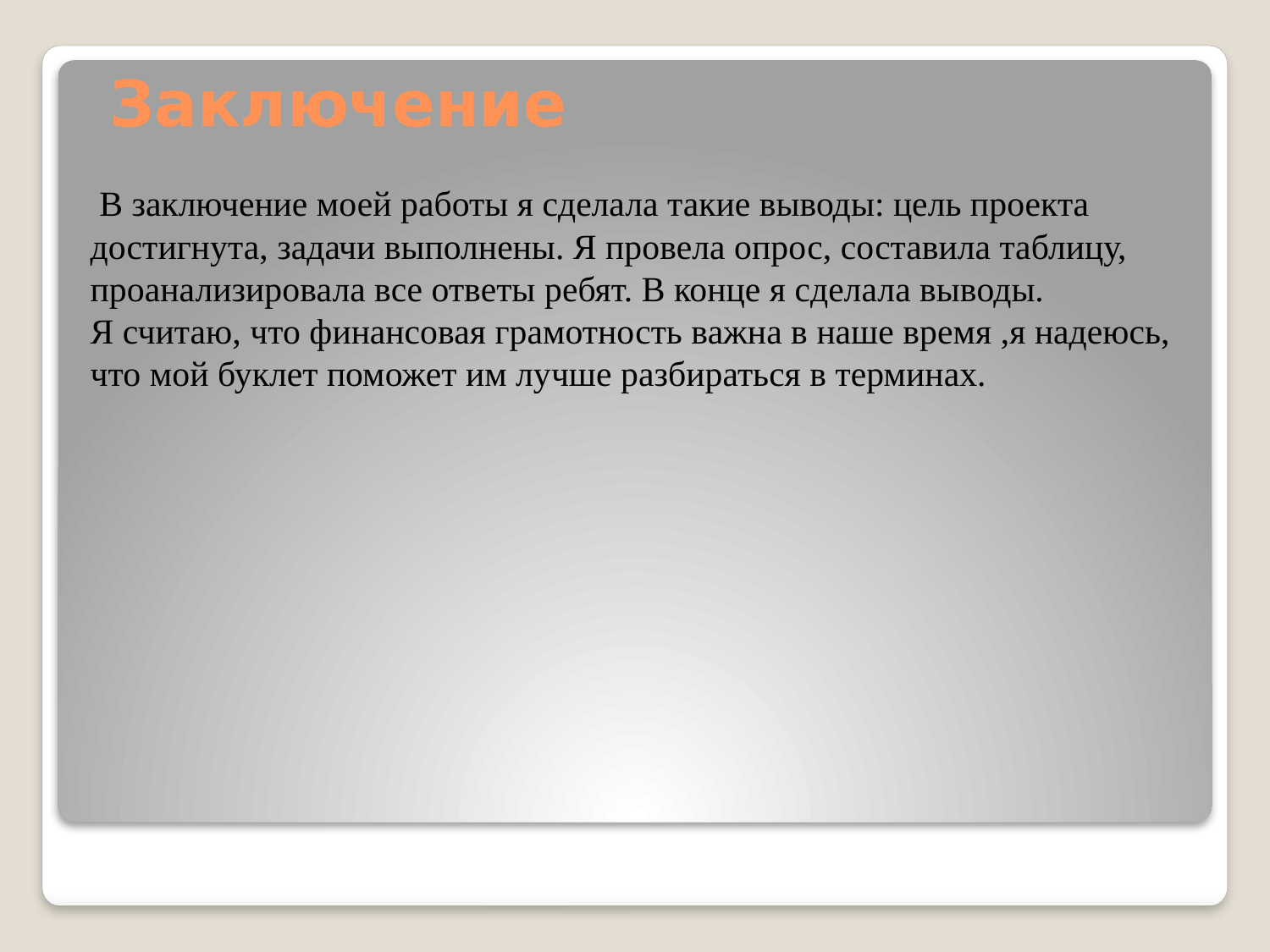

# Заключение
 В заключение моей работы я сделала такие выводы: цель проекта достигнута, задачи выполнены. Я провела опрос, составила таблицу, проанализировала все ответы ребят. В конце я сделала выводы.
Я считаю, что финансовая грамотность важна в наше время ,я надеюсь, что мой буклет поможет им лучше разбираться в терминах.